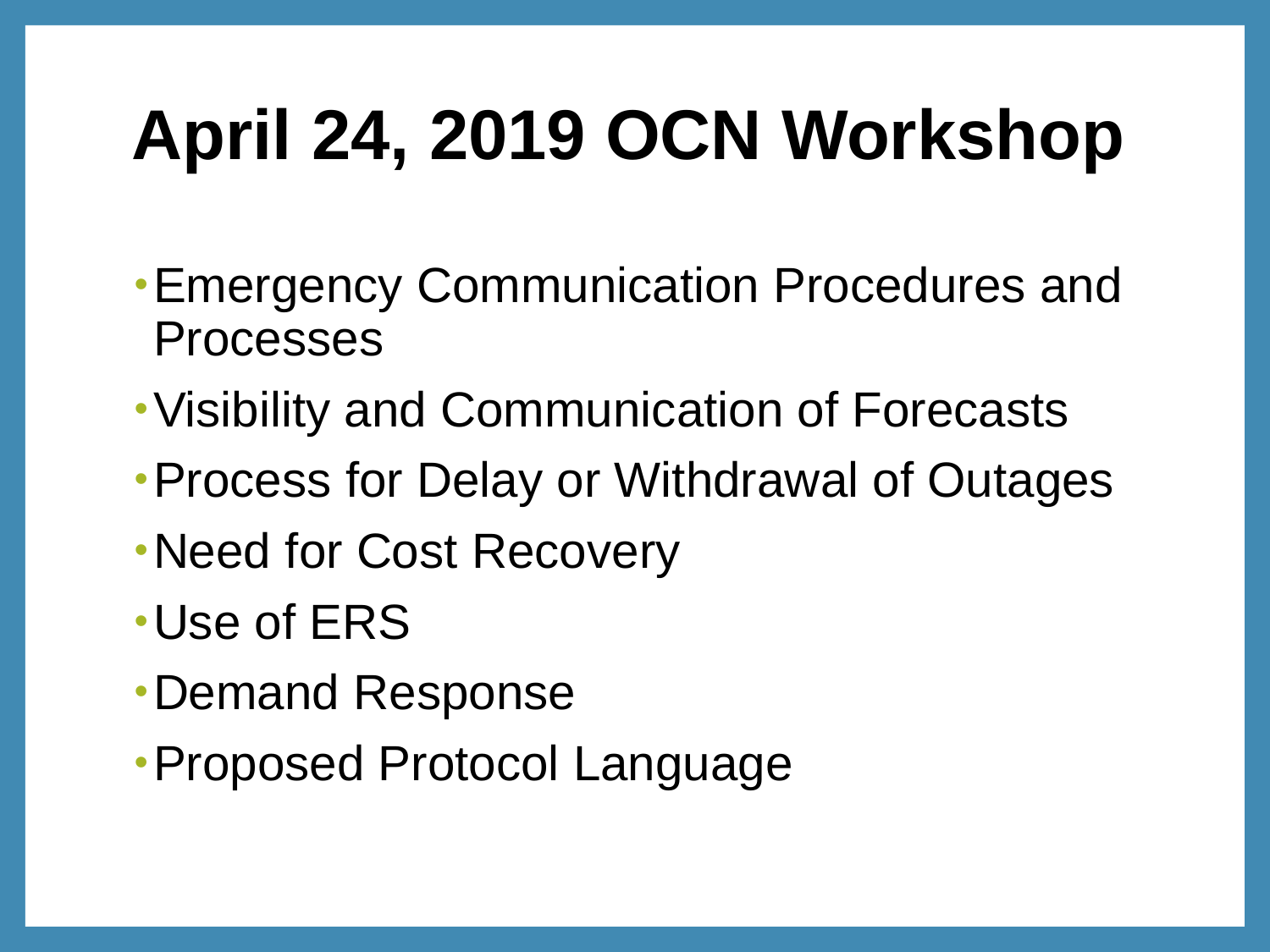

# April 24, 2019 OCN Workshop
Emergency Communication Procedures and Processes
Visibility and Communication of Forecasts
Process for Delay or Withdrawal of Outages
Need for Cost Recovery
Use of ERS
Demand Response
Proposed Protocol Language